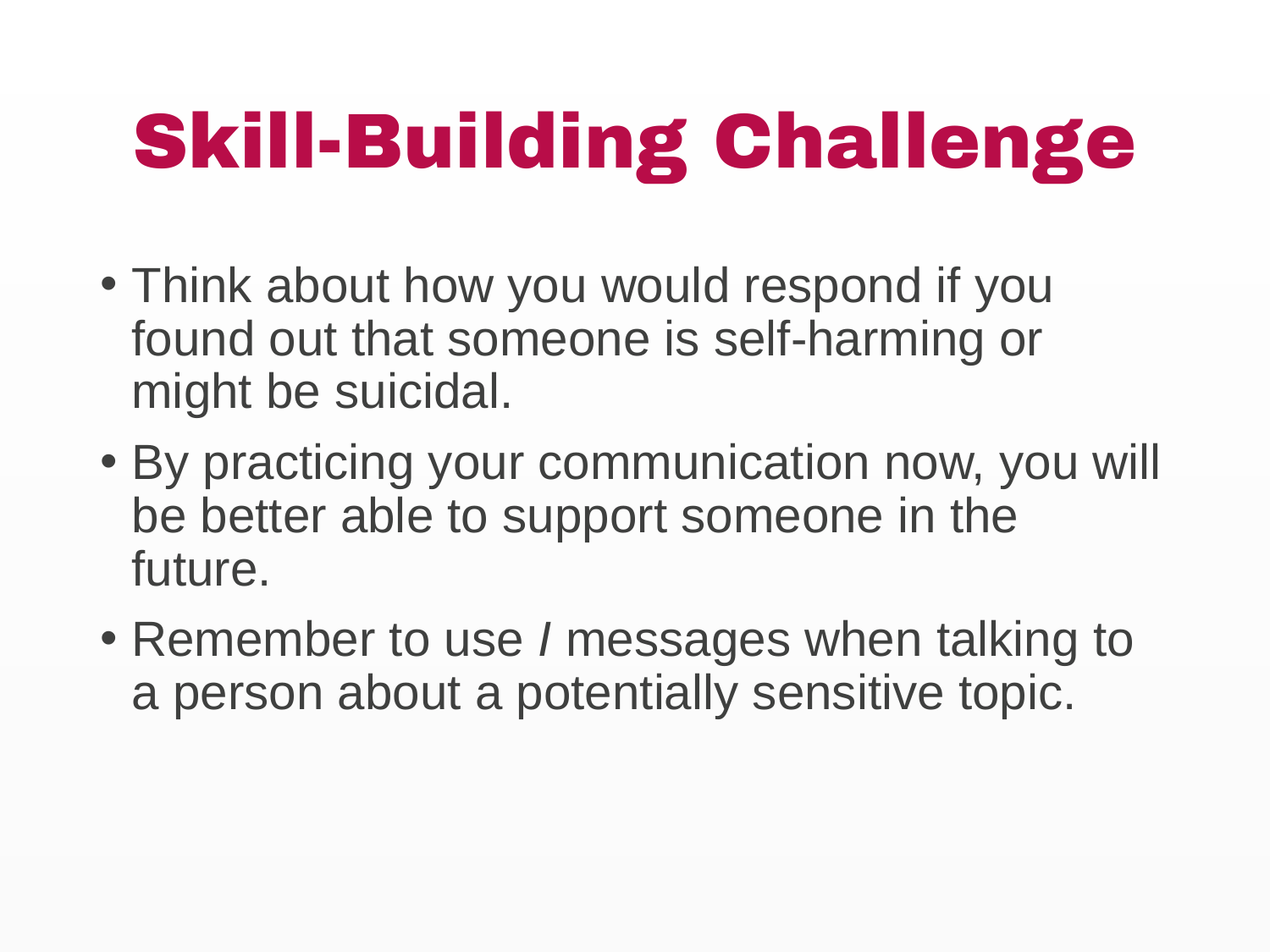

# Skill-Building Challenge
Think about how you would respond if you found out that someone is self-harming or might be suicidal.
By practicing your communication now, you will be better able to support someone in the future.
Remember to use I messages when talking to a person about a potentially sensitive topic.